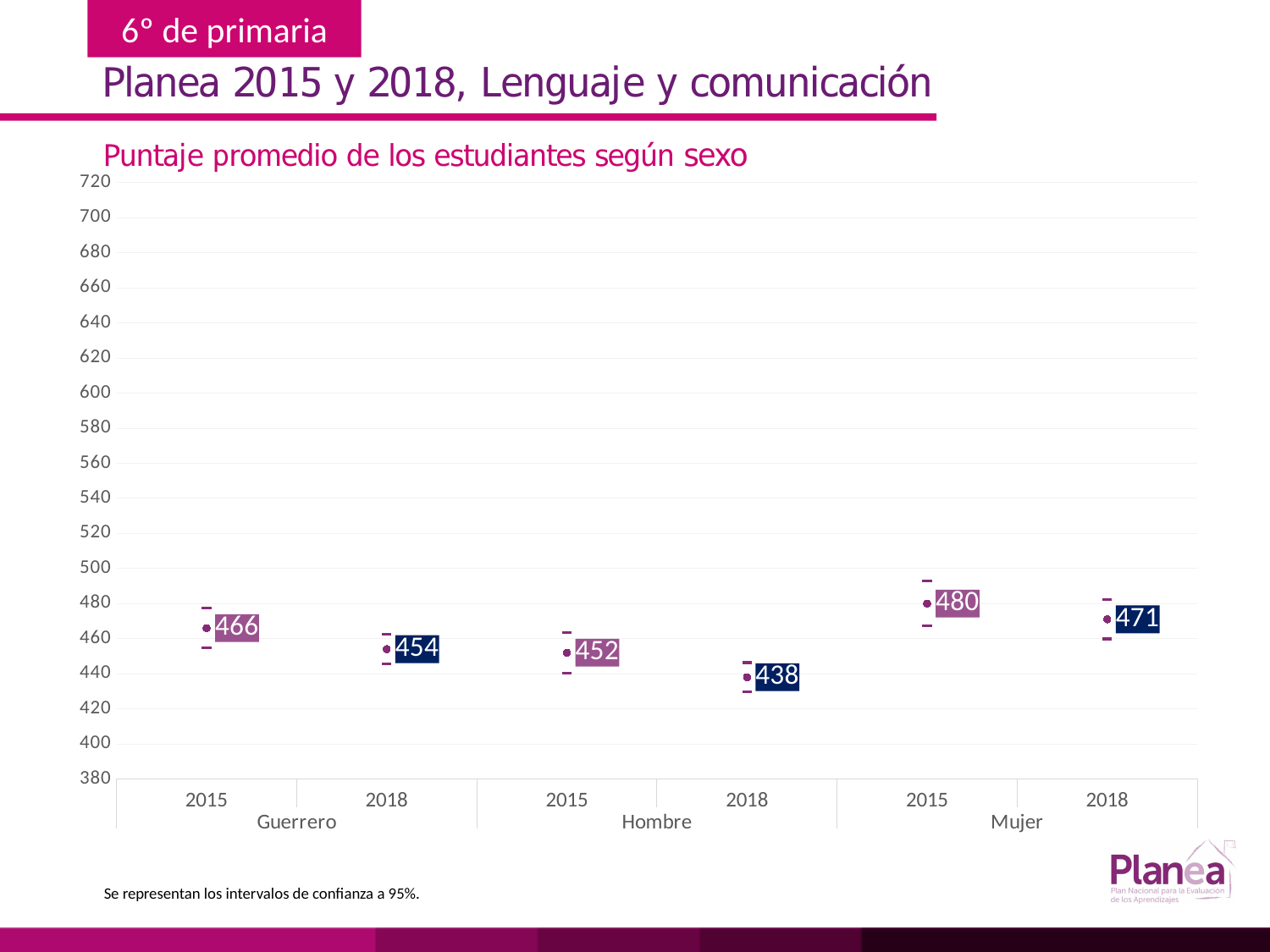

Planea 2015 y 2018, Lenguaje y comunicación

Puntaje promedio de los estudiantes según sexo

### Chart

| Category |  |  |  |
|---|---|---|---|
| 2015 | 454.657 | 477.343 | 466.0 |
| 2018 | 445.642 | 462.358 | 454.0 |
| 2015 | 440.458 | 463.542 | 452.0 |
| 2018 | 429.642 | 446.358 | 438.0 |
| 2015 | 467.264 | 492.736 | 480.0 |
| 2018 | 459.856 | 482.144 | 471.0 |
Se representan los intervalos de confianza a 95%.